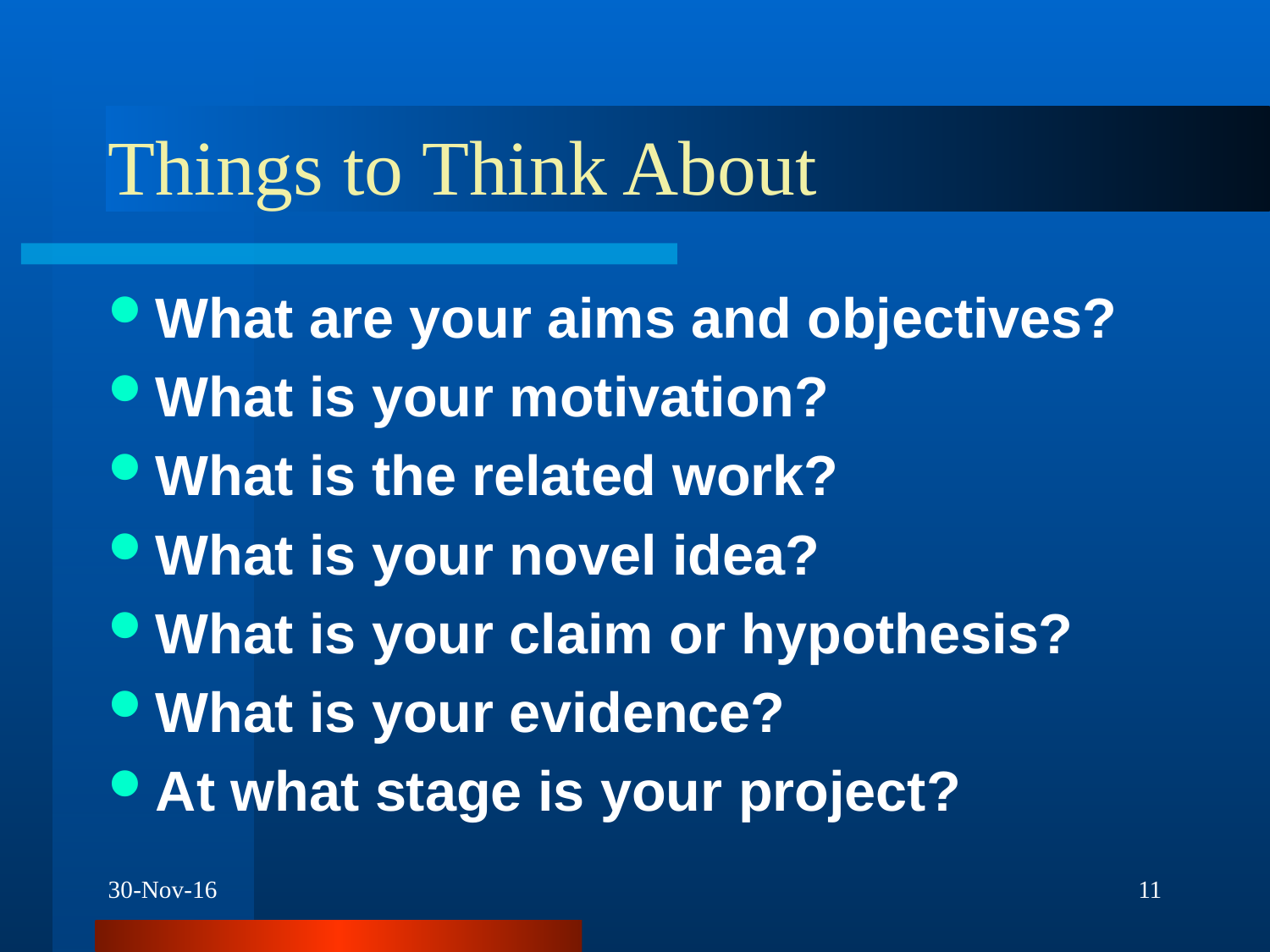

# Things to Think About
What are your aims and objectives?
What is your motivation?
What is the related work?
What is your novel idea?
What is your claim or hypothesis?
What is your evidence?
At what stage is your project?
30-Nov-16
11